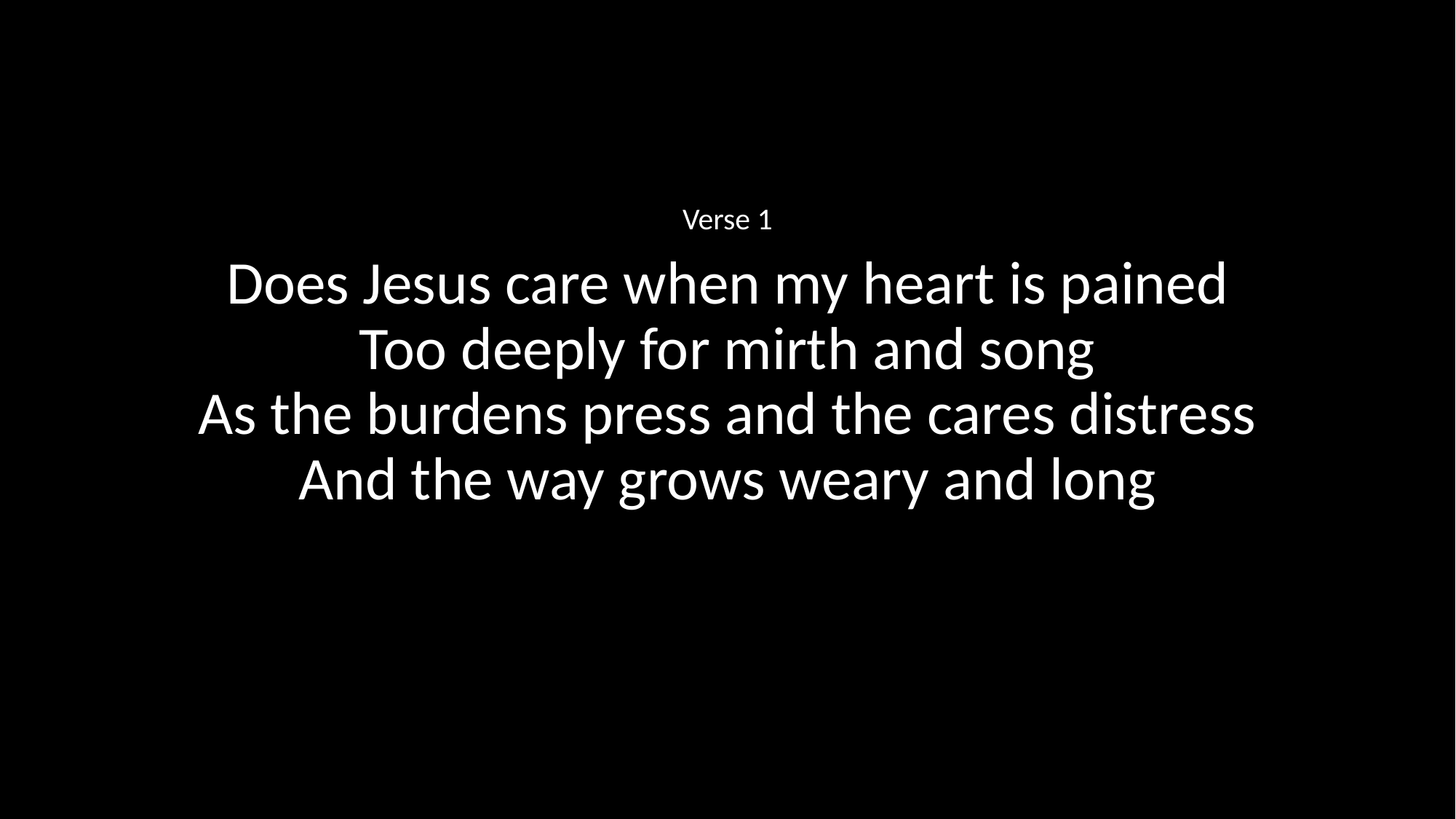

Verse 1
Does Jesus care when my heart is pained
Too deeply for mirth and song
As the burdens press and the cares distress
And the way grows weary and long